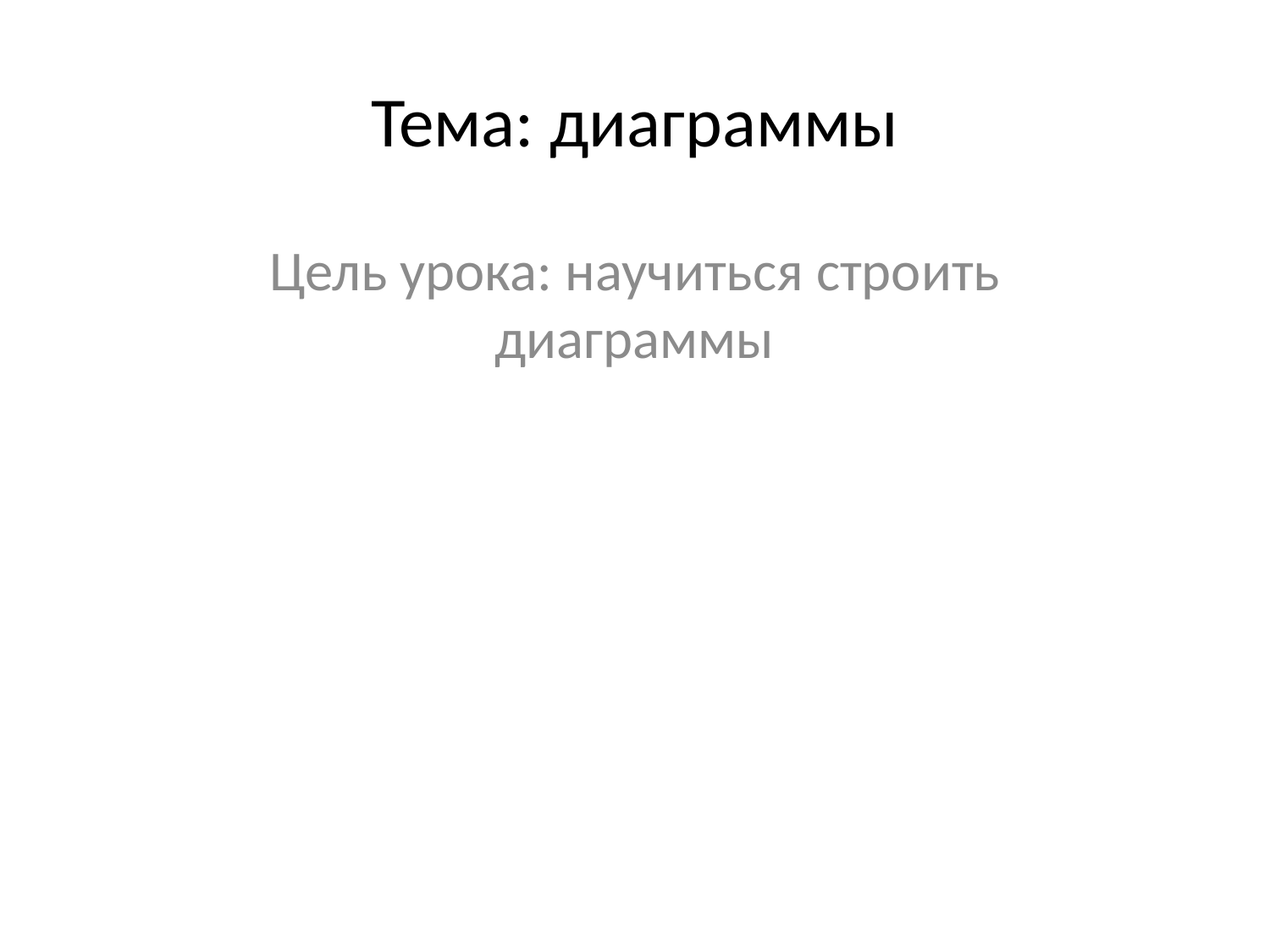

# Тема: диаграммы
Цель урока: научиться строить диаграммы